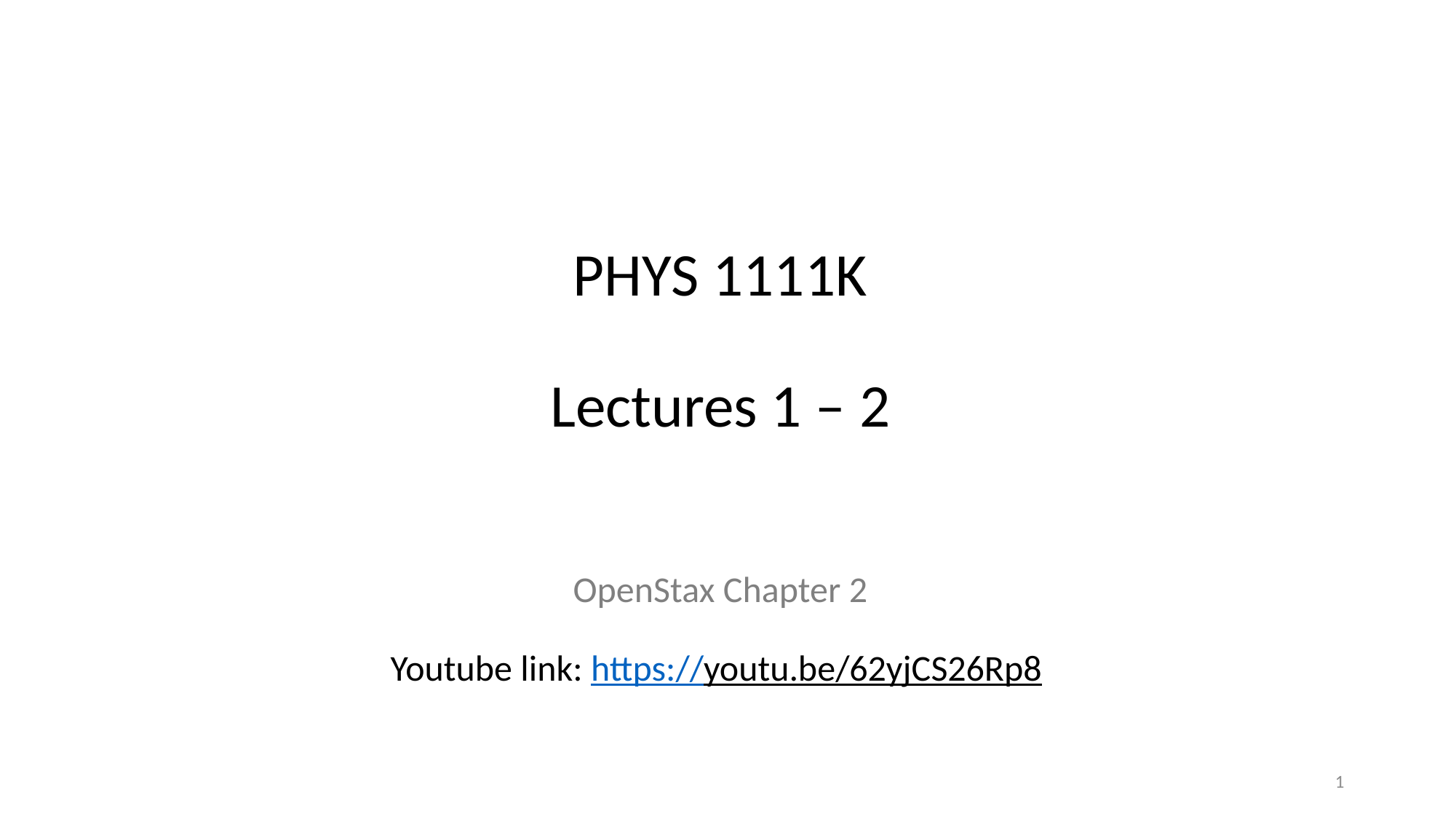

# PHYS 1111K Lectures 1 – 2 OpenStax Chapter 2 Youtube link: https://youtu.be/62yjCS26Rp8
1